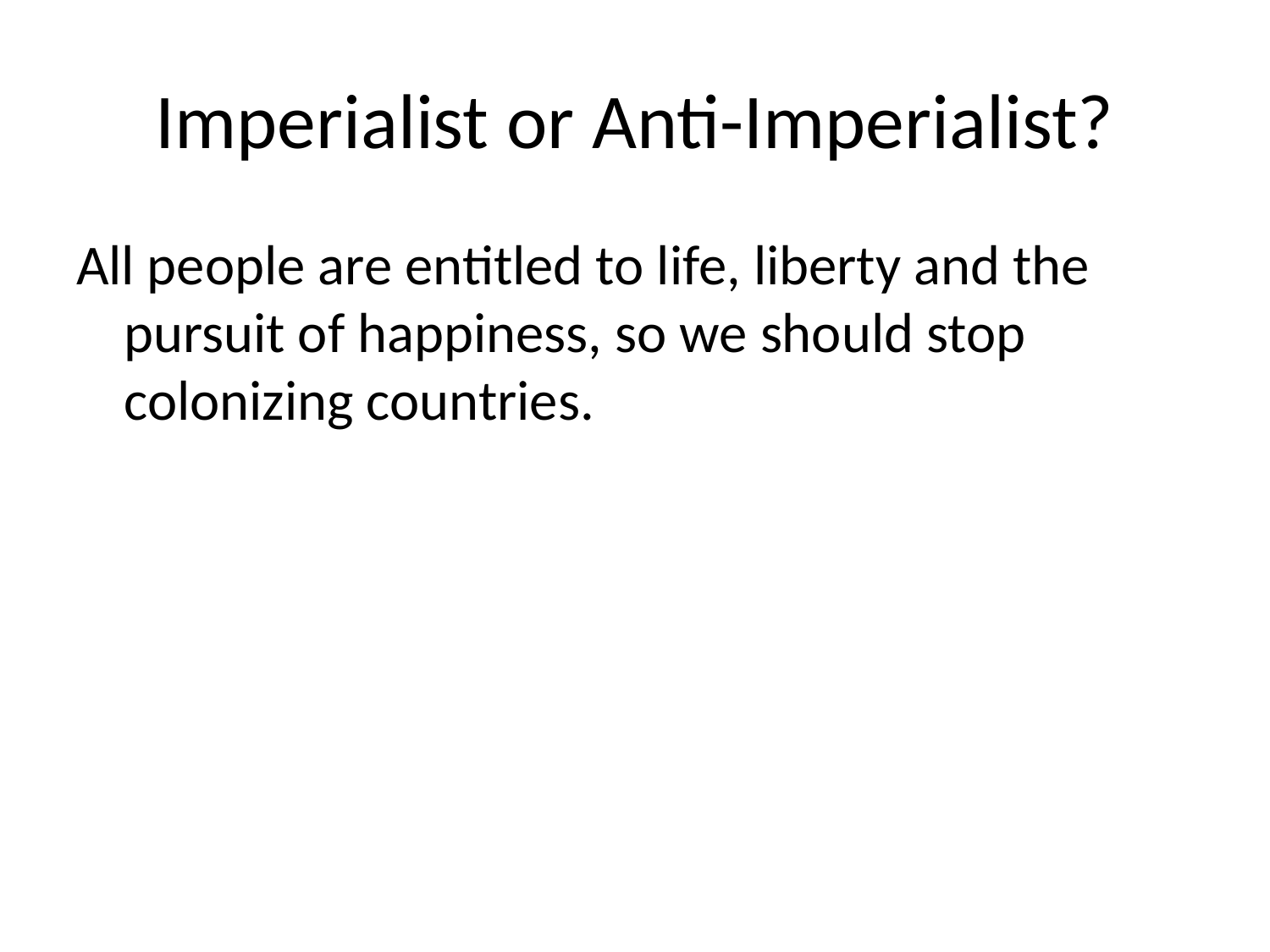

# Imperialist or Anti-Imperialist?
All people are entitled to life, liberty and the pursuit of happiness, so we should stop colonizing countries.